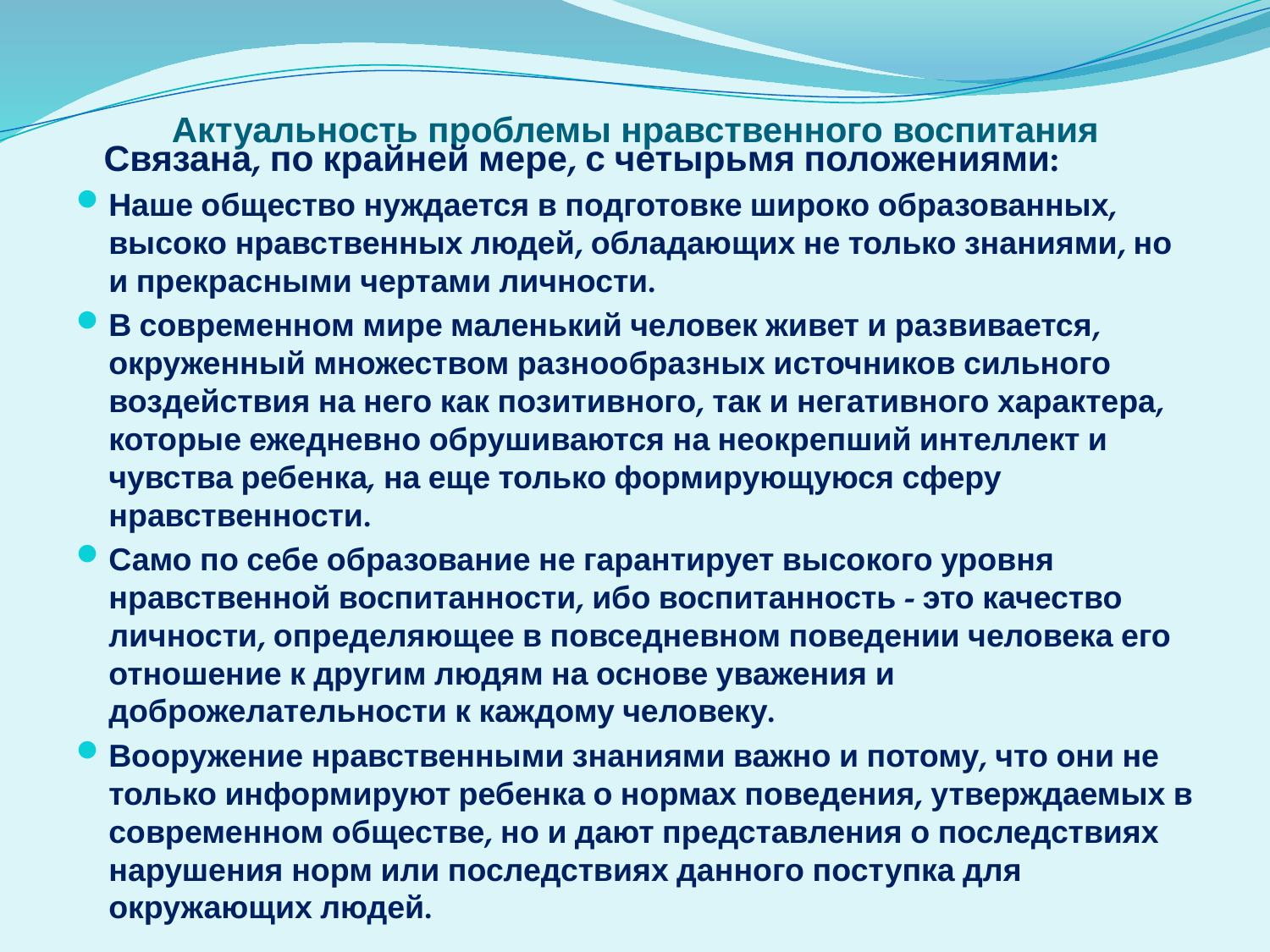

# Актуальность проблемы нравственного воспитания
    Связана, по крайней мере, с четырьмя положениями:
Наше общество нуждается в подготовке широко образованных, высоко нравственных людей, обладающих не только знаниями, но и прекрасными чертами личности.
В современном мире маленький человек живет и развивается, окруженный множеством разнообразных источников сильного воздействия на него как позитивного, так и негативного характера, которые ежедневно обрушиваются на неокрепший интеллект и чувства ребенка, на еще только формирующуюся сферу нравственности.
Само по себе образование не гарантирует высокого уровня нравственной воспитанности, ибо воспитанность - это качество личности, определяющее в повседневном поведении человека его отношение к другим людям на основе уважения и доброжелательнос­ти к каждому человеку.
Вооружение нравственными знаниями важно и потому, что они не только информируют ребенка о нормах поведения, утверждаемых в современном обществе, но и дают представления о последствиях нарушения норм или последствиях данного поступка для окружающих людей.